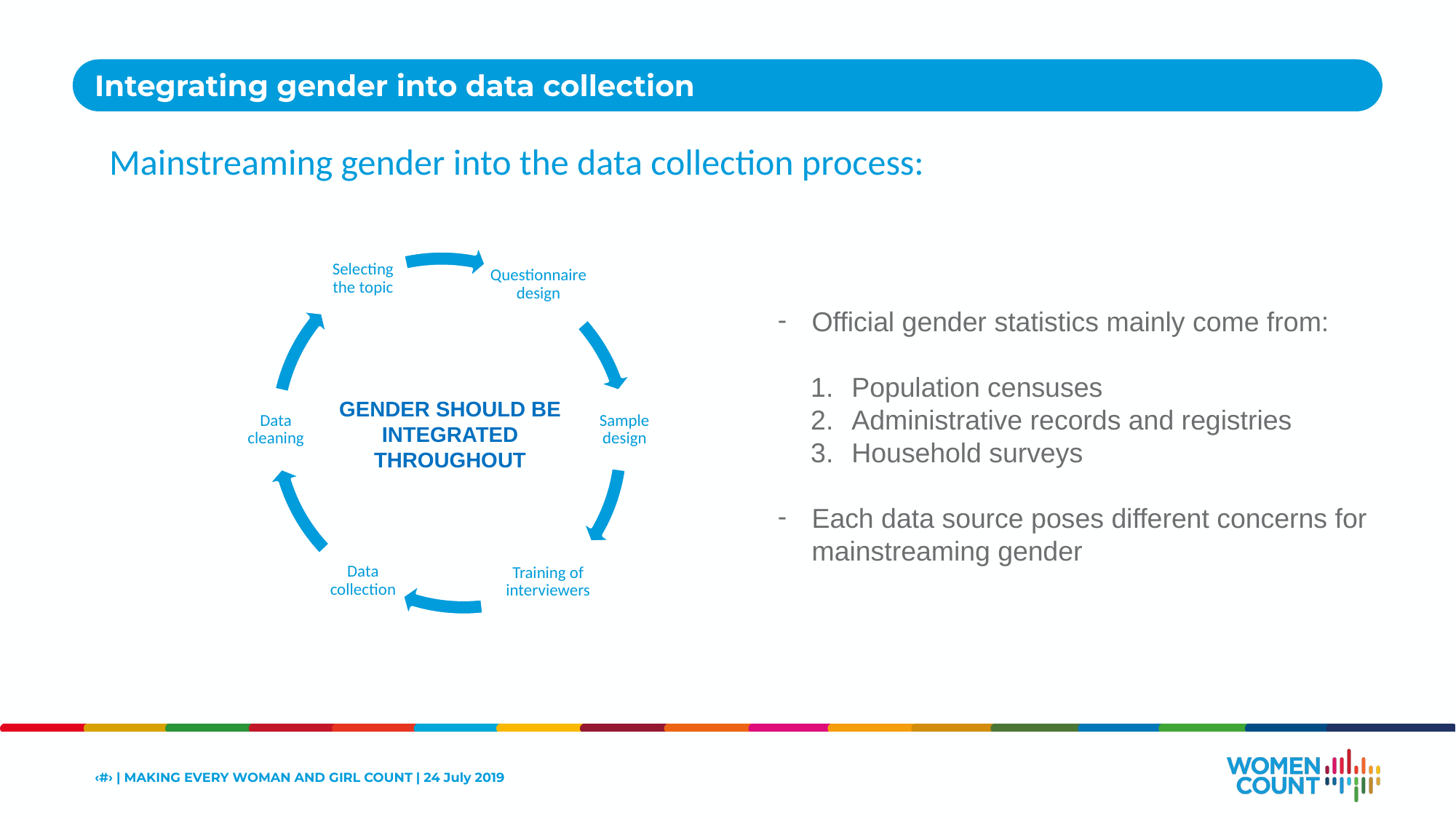

Integrating gender into data collection
Mainstreaming gender into the data collection process:
Questionnaire design
Sample design
Training of interviewers
Data collection
Data cleaning
Selecting the topic
Official gender statistics mainly come from:

Population censuses
Administrative records and registries
Household surveys

Each data source poses different concerns for mainstreaming gender

GENDER SHOULD BE INTEGRATED THROUGHOUT
‹#› | MAKING EVERY WOMAN AND GIRL COUNT | 24 July 2019